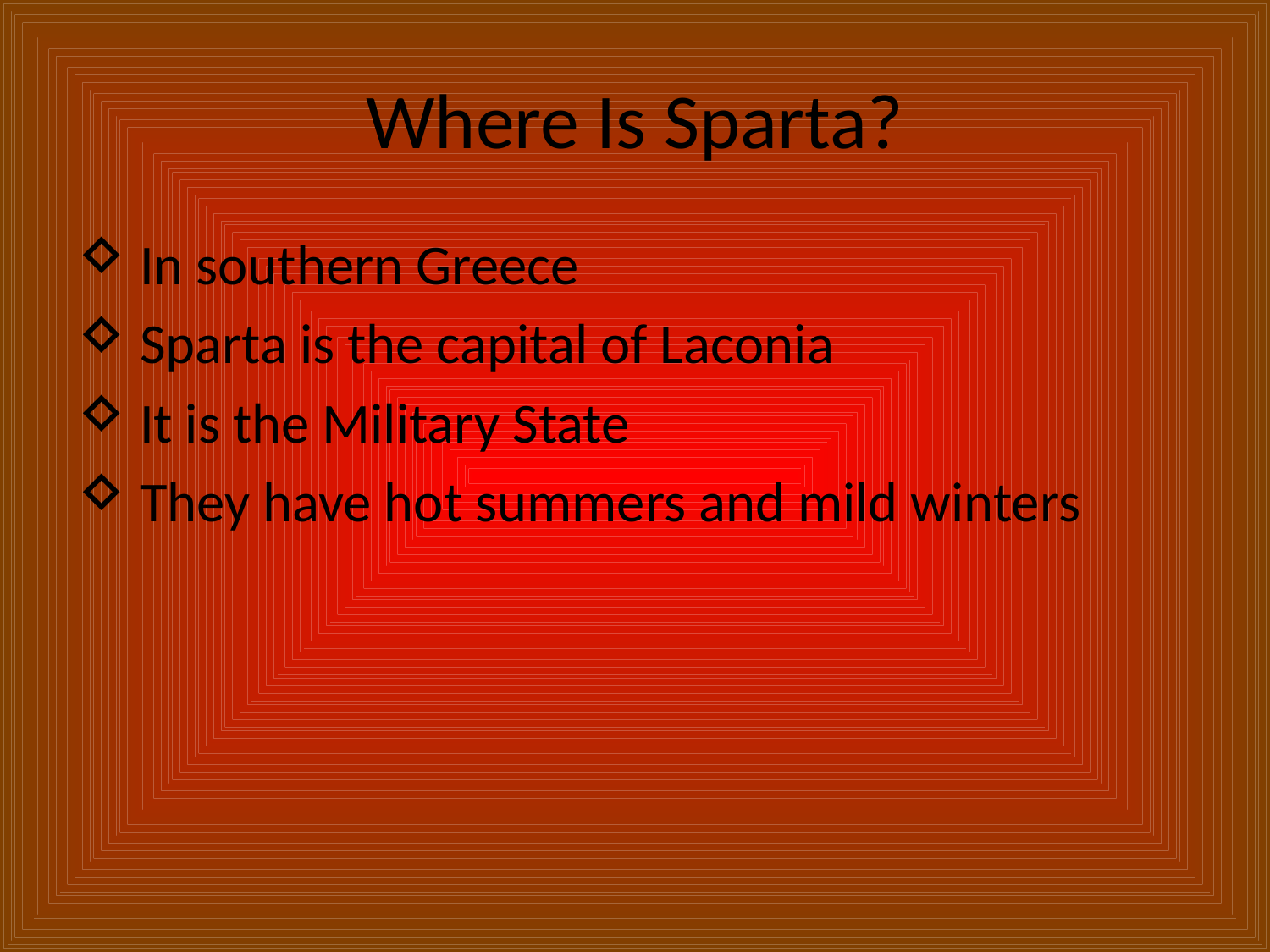

# Where Is Sparta?
 In southern Greece
 Sparta is the capital of Laconia
 It is the Military State
 They have hot summers and mild winters